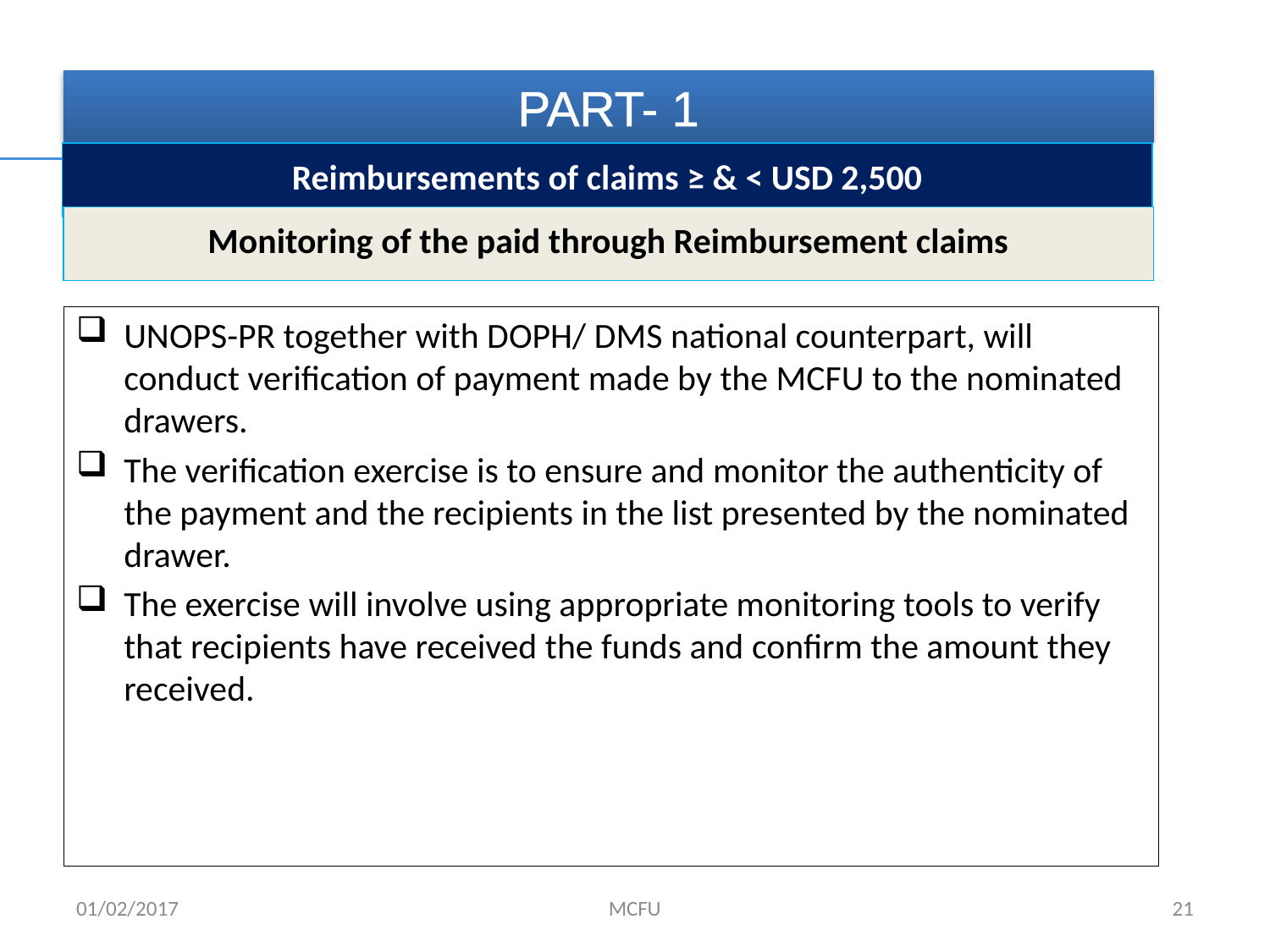

PART- 1
Reimbursements of claims ≥ & < USD 2,500
Monitoring of the paid through Reimbursement claims
UNOPS-PR together with DOPH/ DMS national counterpart, will conduct verification of payment made by the MCFU to the nominated drawers.
The verification exercise is to ensure and monitor the authenticity of the payment and the recipients in the list presented by the nominated drawer.
The exercise will involve using appropriate monitoring tools to verify that recipients have received the funds and confirm the amount they received.

01/02/2017
MCFU
21